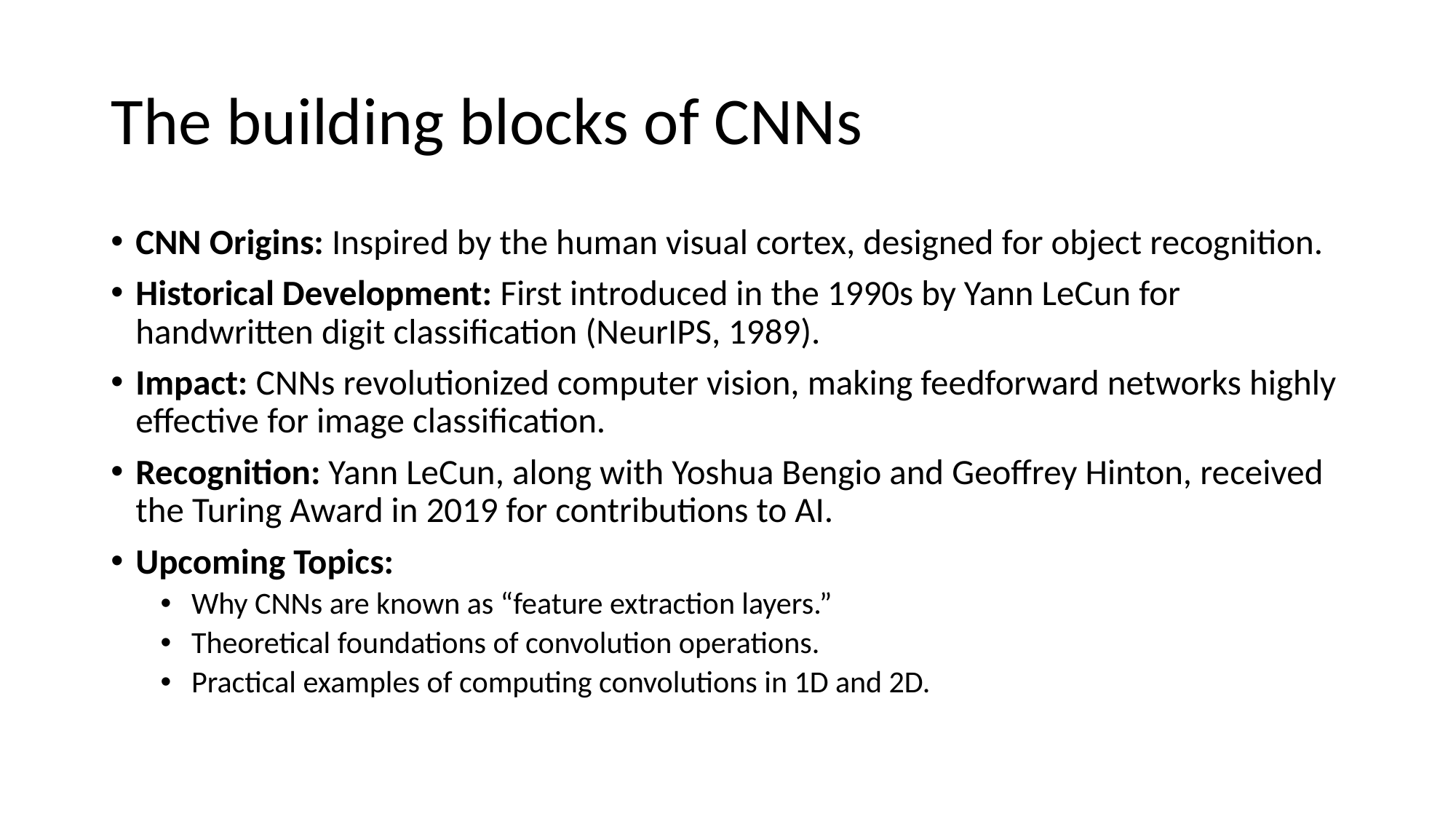

# The building blocks of CNNs
CNN Origins: Inspired by the human visual cortex, designed for object recognition.
Historical Development: First introduced in the 1990s by Yann LeCun for handwritten digit classification (NeurIPS, 1989).
Impact: CNNs revolutionized computer vision, making feedforward networks highly effective for image classification.
Recognition: Yann LeCun, along with Yoshua Bengio and Geoffrey Hinton, received the Turing Award in 2019 for contributions to AI.
Upcoming Topics:
Why CNNs are known as “feature extraction layers.”
Theoretical foundations of convolution operations.
Practical examples of computing convolutions in 1D and 2D.